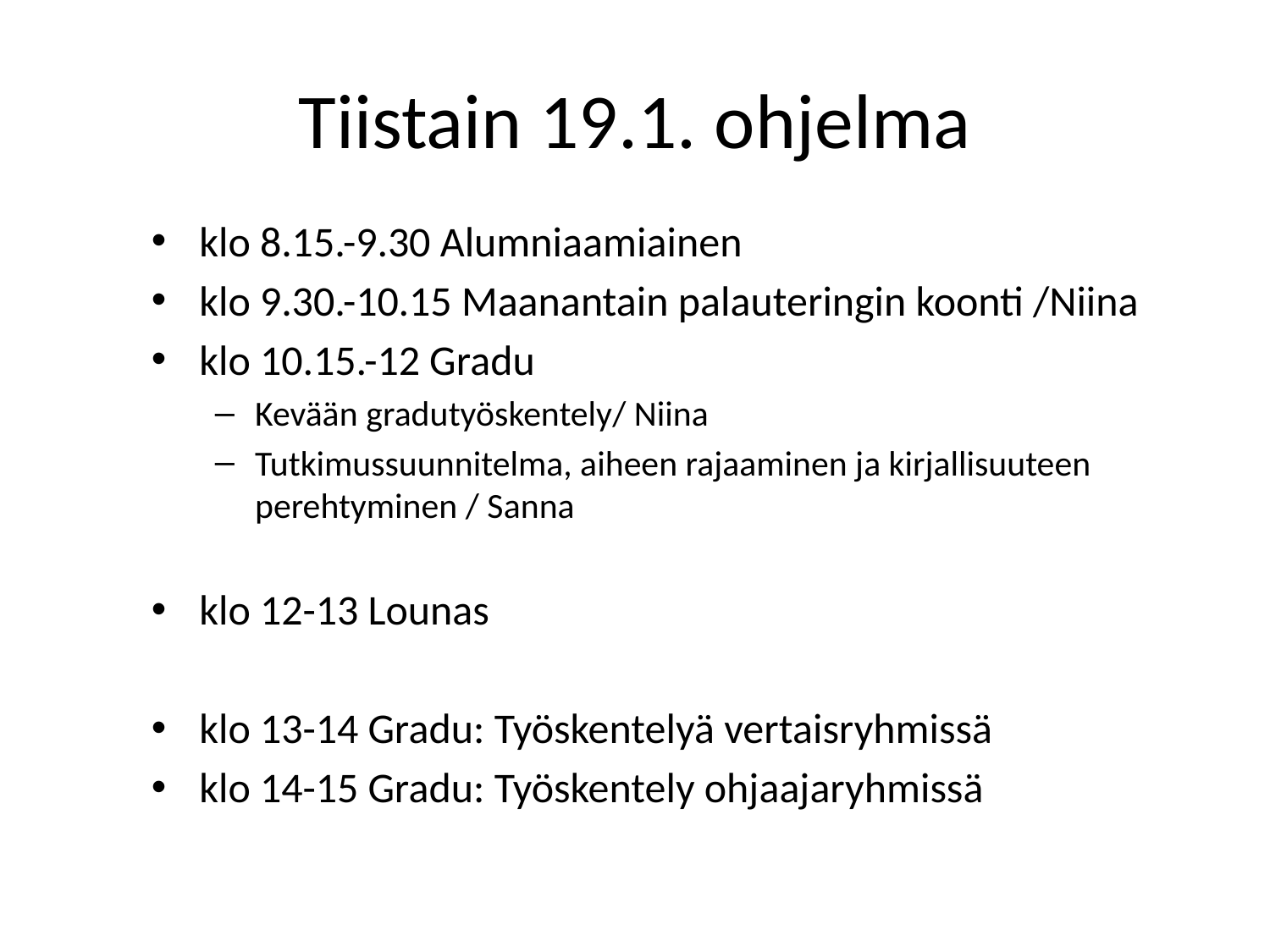

# Tiistain 19.1. ohjelma
klo 8.15.-9.30 Alumniaamiainen
klo 9.30.-10.15 Maanantain palauteringin koonti /Niina
klo 10.15.-12 Gradu
Kevään gradutyöskentely/ Niina
Tutkimussuunnitelma, aiheen rajaaminen ja kirjallisuuteen perehtyminen / Sanna

klo 12-13 Lounas

klo 13-14 Gradu: Työskentelyä vertaisryhmissä
klo 14-15 Gradu: Työskentely ohjaajaryhmissä